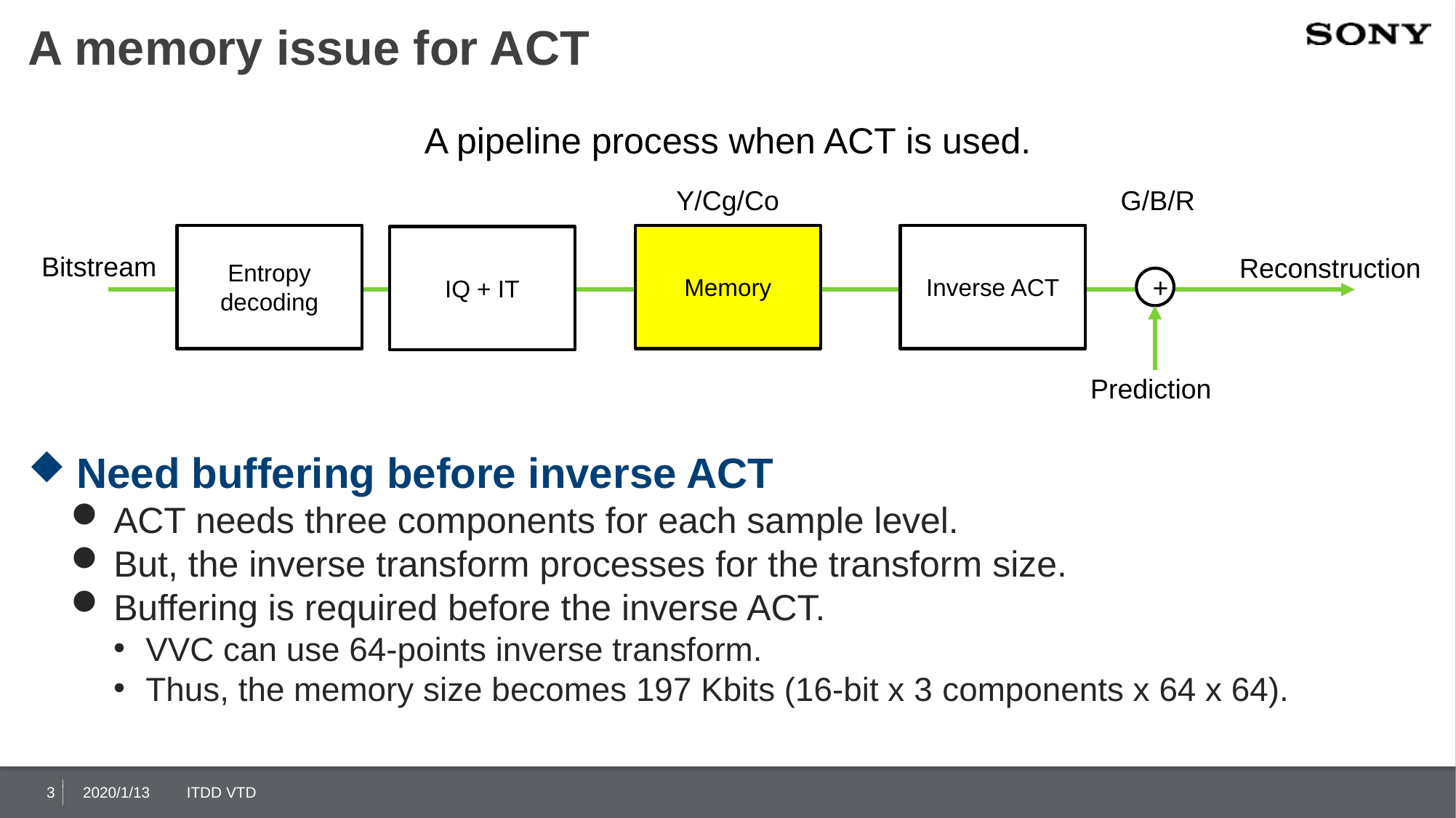

# A memory issue for ACT
A pipeline process when ACT is used.
Y/Cg/Co
G/B/R
Entropy decoding
Memory
Inverse ACT
IQ + IT
Bitstream
Reconstruction
+
Prediction
Need buffering before inverse ACT
ACT needs three components for each sample level.
But, the inverse transform processes for the transform size.
Buffering is required before the inverse ACT.
VVC can use 64-points inverse transform.
Thus, the memory size becomes 197 Kbits (16-bit x 3 components x 64 x 64).
3
2020/1/13
ITDD VTD